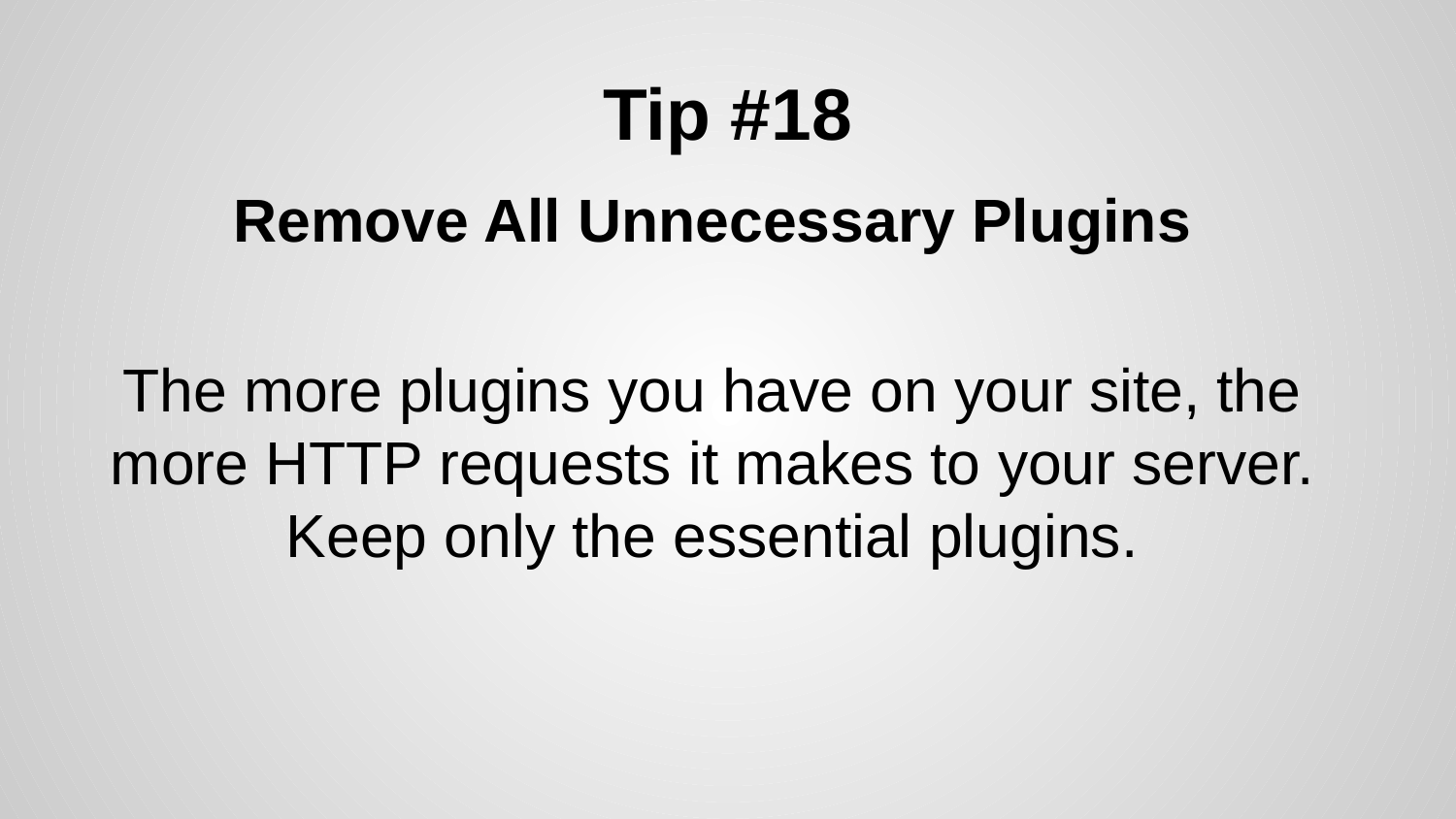

# Tip #18

Remove All Unnecessary Plugins

The more plugins you have on your site, the more HTTP requests it makes to your server. Keep only the essential plugins.